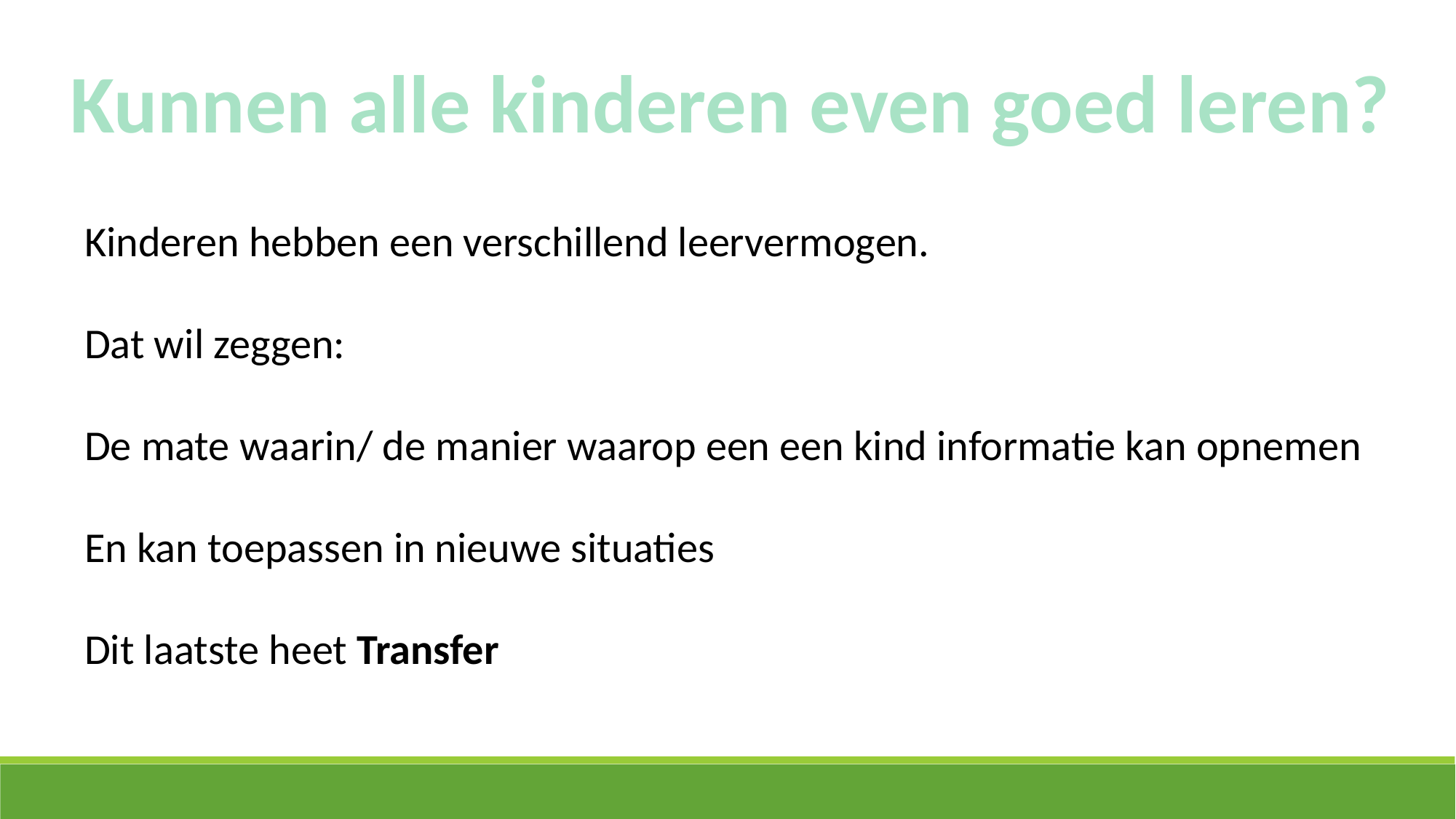

Kunnen alle kinderen even goed leren?
Kinderen hebben een verschillend leervermogen.

Dat wil zeggen:

De mate waarin/ de manier waarop een een kind informatie kan opnemen

En kan toepassen in nieuwe situaties

Dit laatste heet Transfer